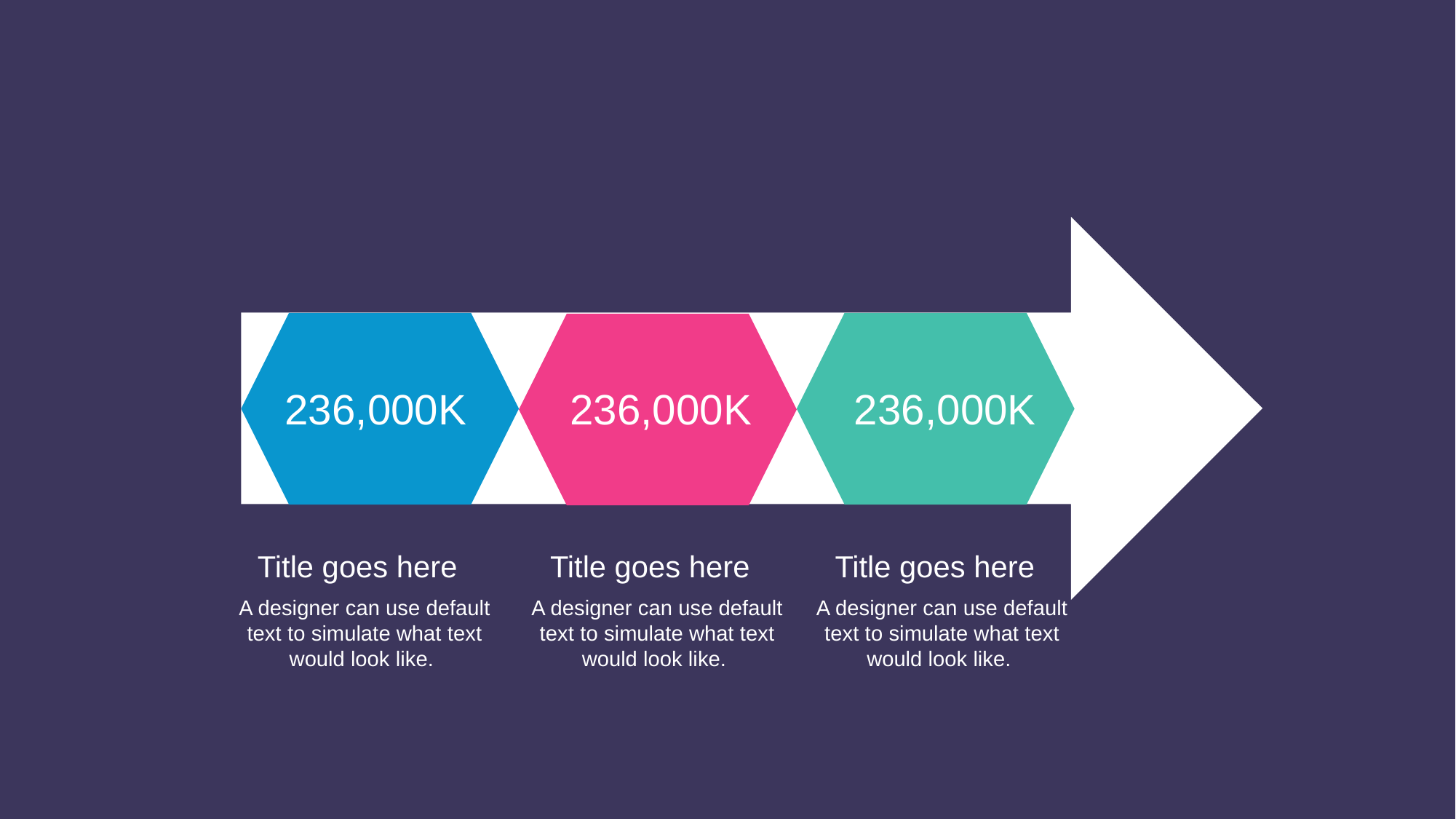

236,000K
236,000K
236,000K
Title goes here
Title goes here
Title goes here
A designer can use default text to simulate what text would look like.
A designer can use default text to simulate what text would look like.
A designer can use default text to simulate what text would look like.